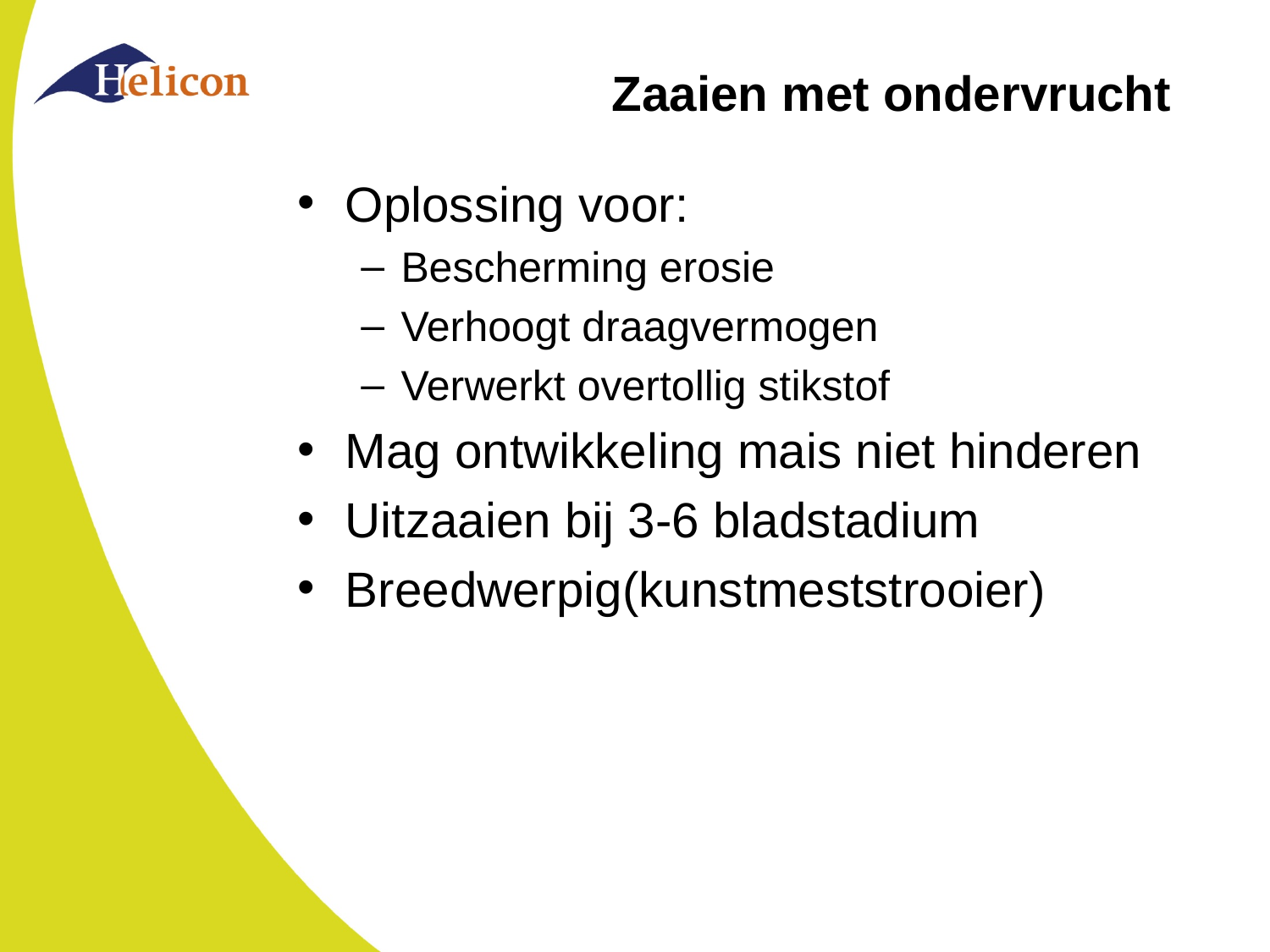

# Zaaien met ondervrucht
Oplossing voor:
Bescherming erosie
Verhoogt draagvermogen
Verwerkt overtollig stikstof
Mag ontwikkeling mais niet hinderen
Uitzaaien bij 3-6 bladstadium
Breedwerpig(kunstmeststrooier)